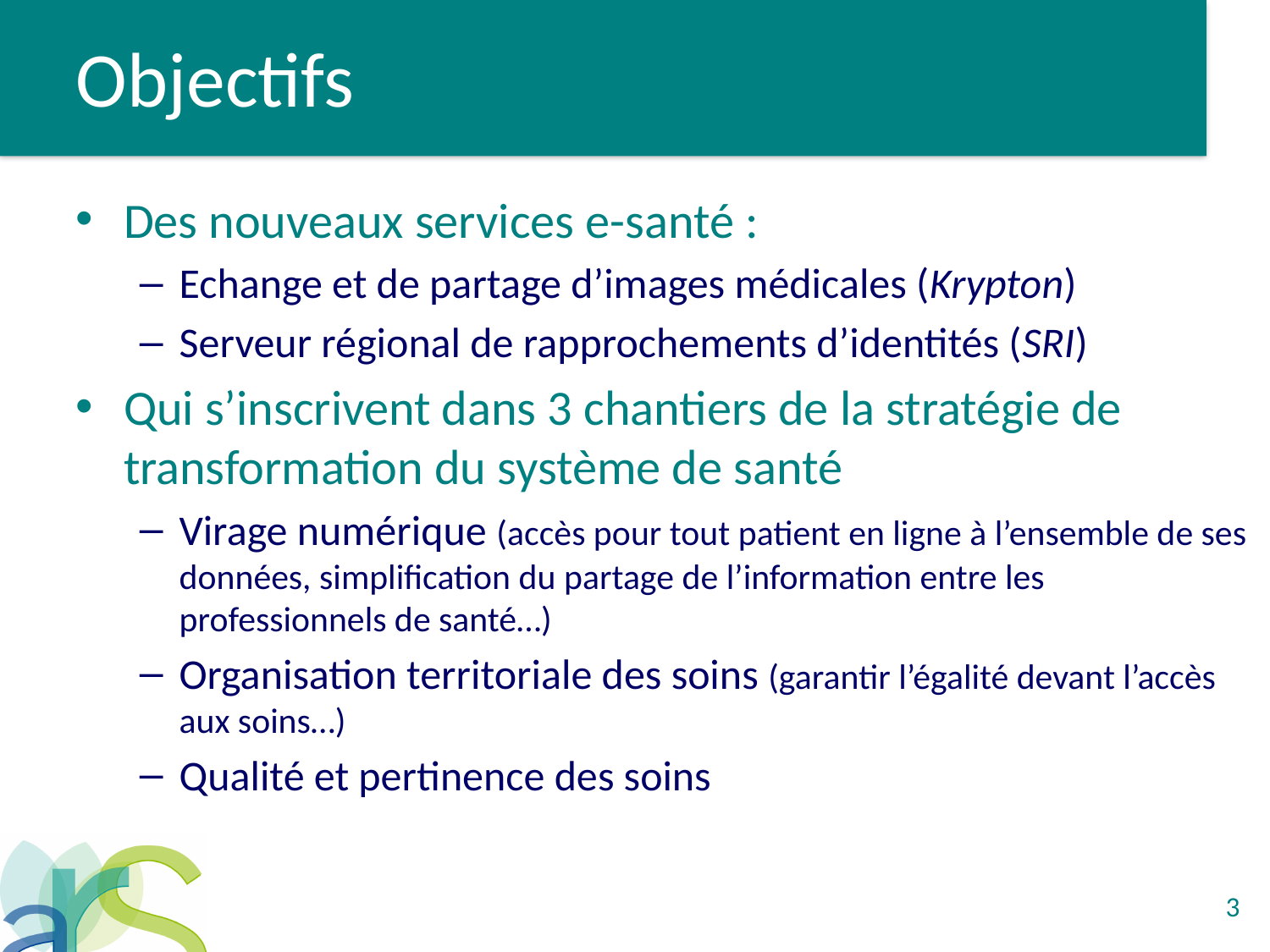

# Objectifs
Des nouveaux services e-santé :
Echange et de partage d’images médicales (Krypton)
Serveur régional de rapprochements d’identités (SRI)
Qui s’inscrivent dans 3 chantiers de la stratégie de transformation du système de santé
Virage numérique (accès pour tout patient en ligne à l’ensemble de ses données, simplification du partage de l’information entre les professionnels de santé…)
Organisation territoriale des soins (garantir l’égalité devant l’accès aux soins…)
Qualité et pertinence des soins
3